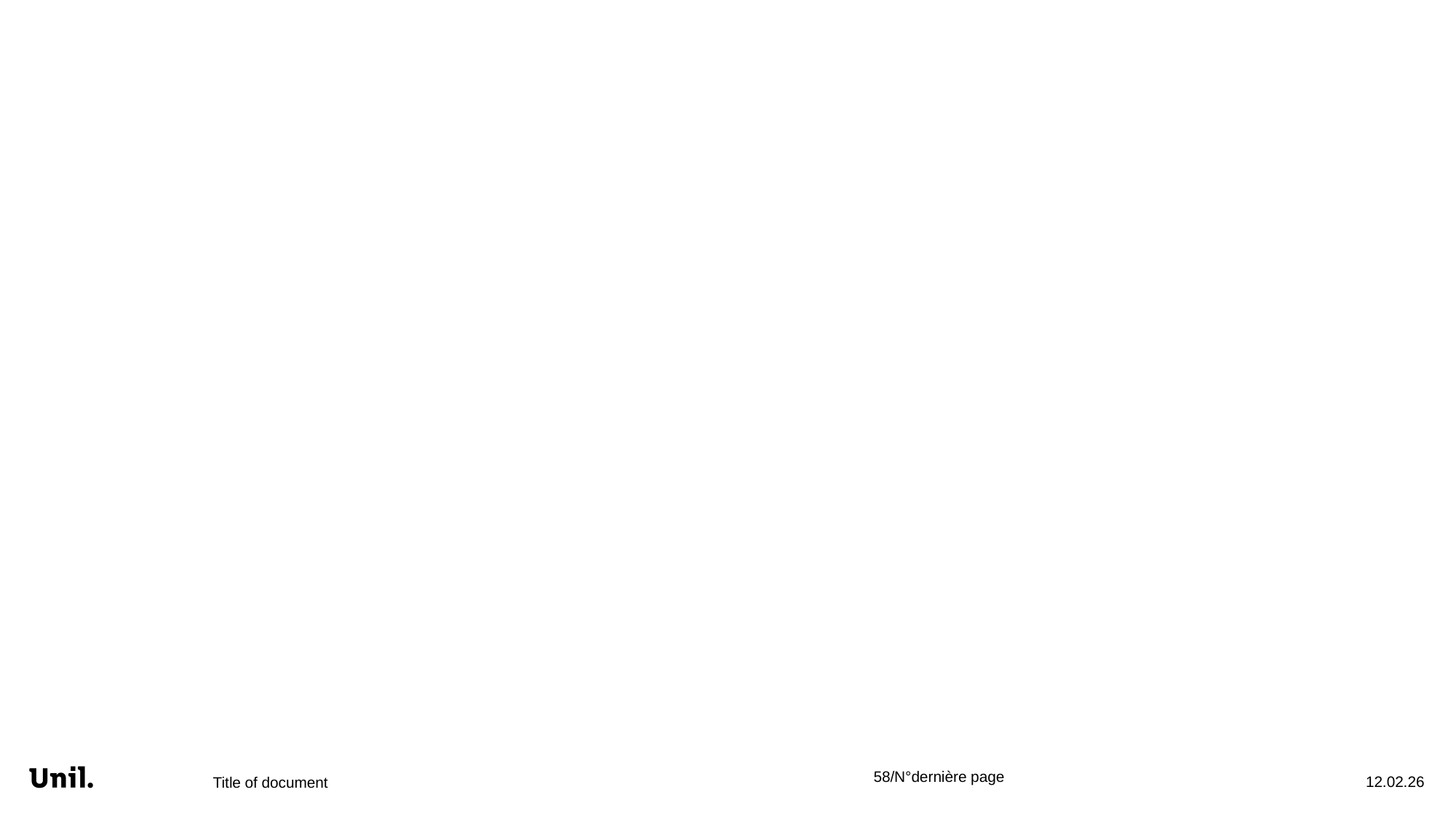

#

Title of document
12.02.26
58/N°dernière page